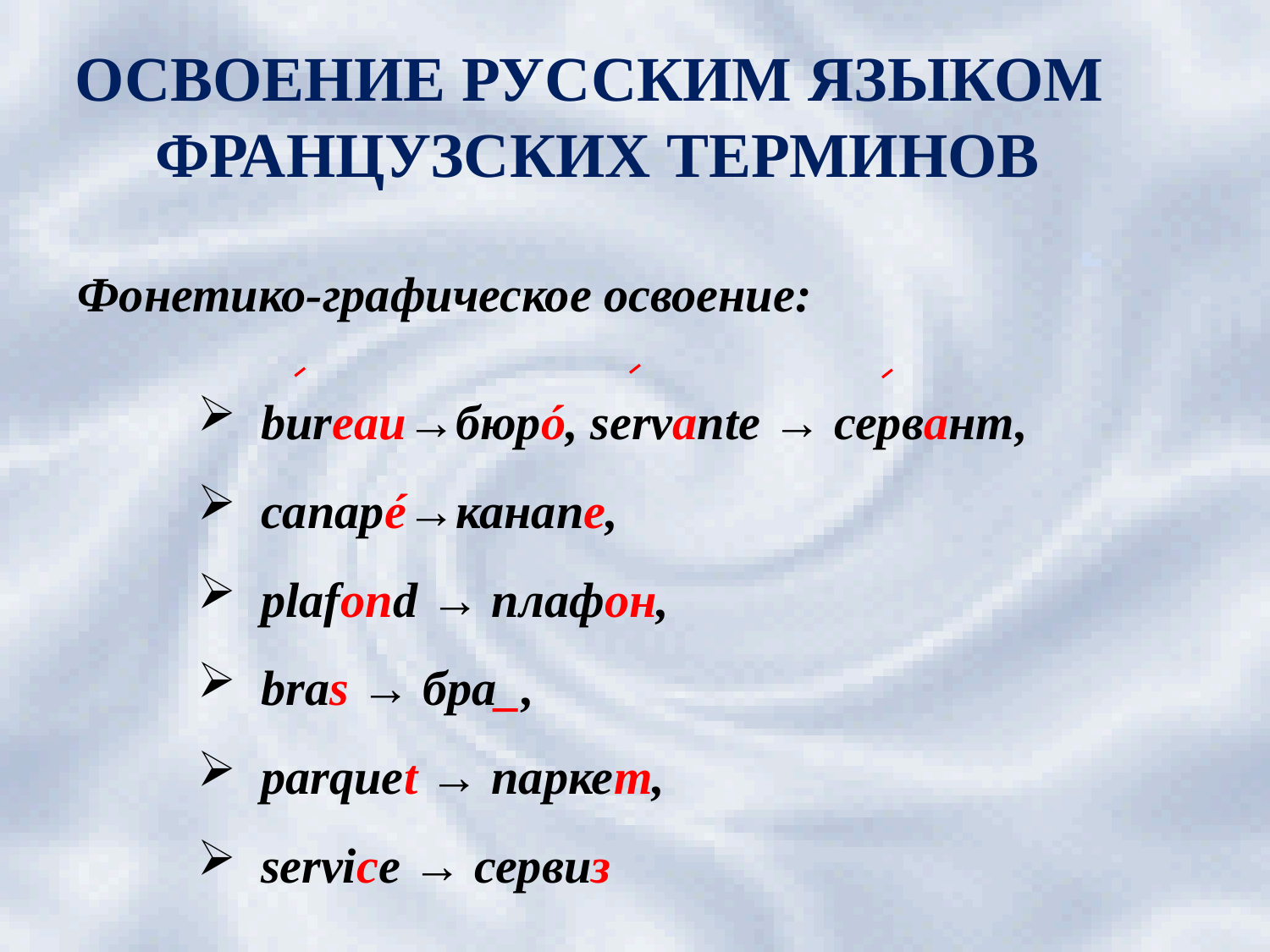

ОСВОЕНИЕ РУССКИМ ЯЗЫКОМ
французских ТЕРМИНов
Фонетико-графическое освоение:
bureau→бюрó, servante → сервант,
canapé→канапе,
plafond → плафон,
bras → бра_,
parquet → паркет,
service → сервиз